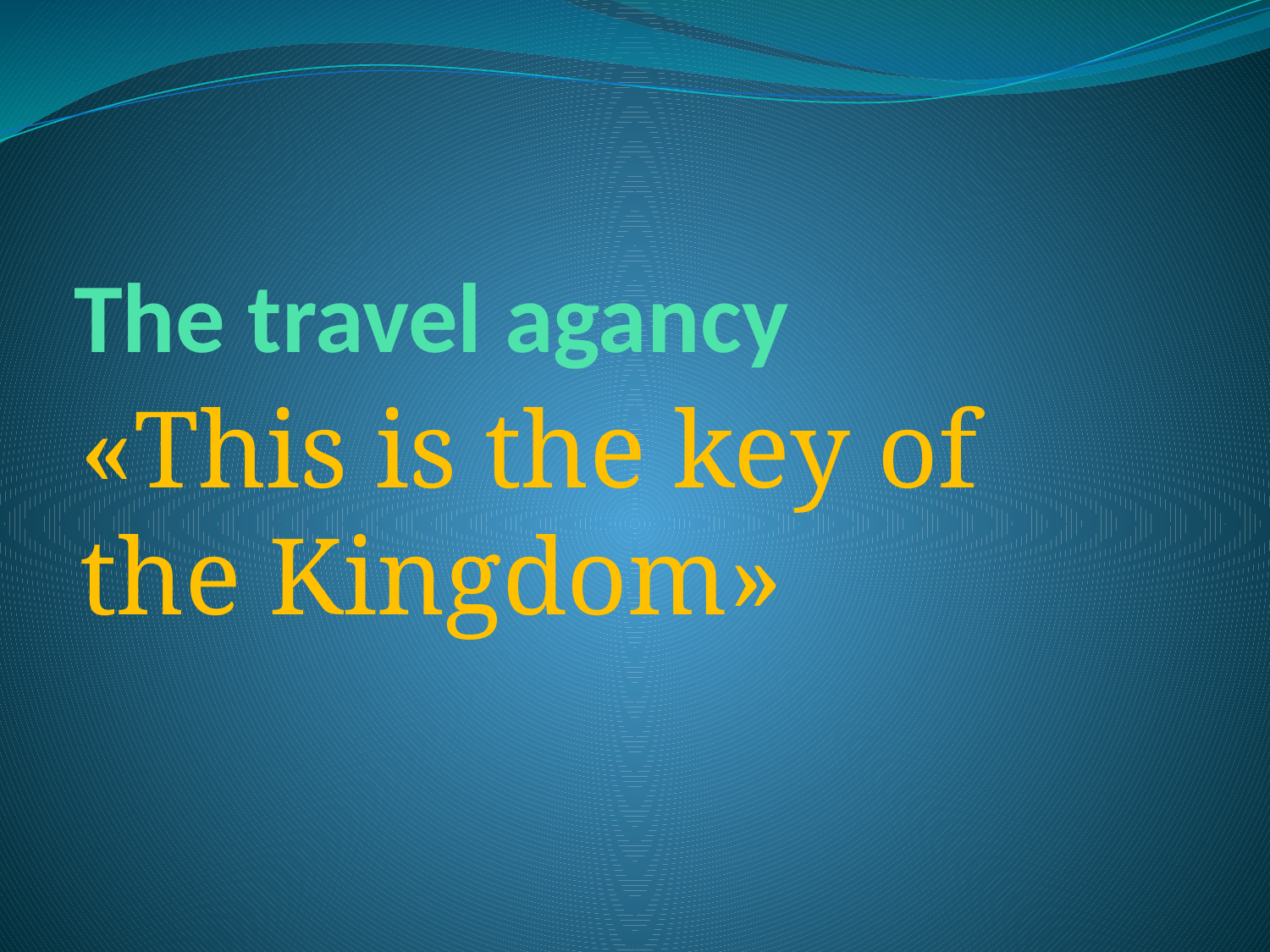

# The travel agancy
«This is the key of the Kingdom»